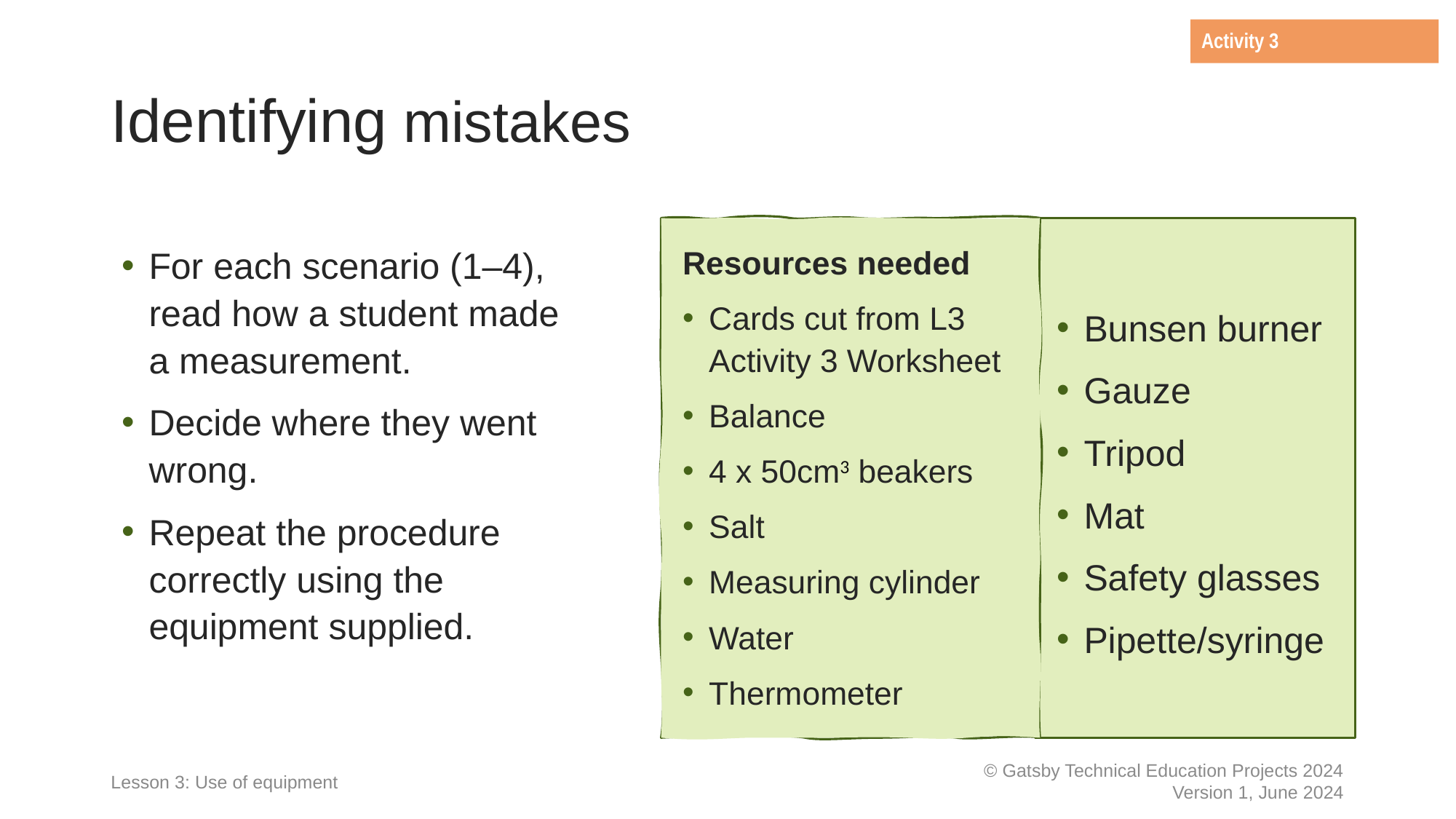

Activity 3
# Identifying mistakes
For each scenario (1–4), read how a student made a measurement.
Decide where they went wrong.
Repeat the procedure correctly using the equipment supplied.

Resources needed
Cards cut from L3 Activity 3 Worksheet
Balance
4 x 50cm3 beakers
Salt
Measuring cylinder
Water
Thermometer

Bunsen burner
Gauze
Tripod
Mat
Safety glasses
Pipette/syringe
Lesson 3: Use of equipment